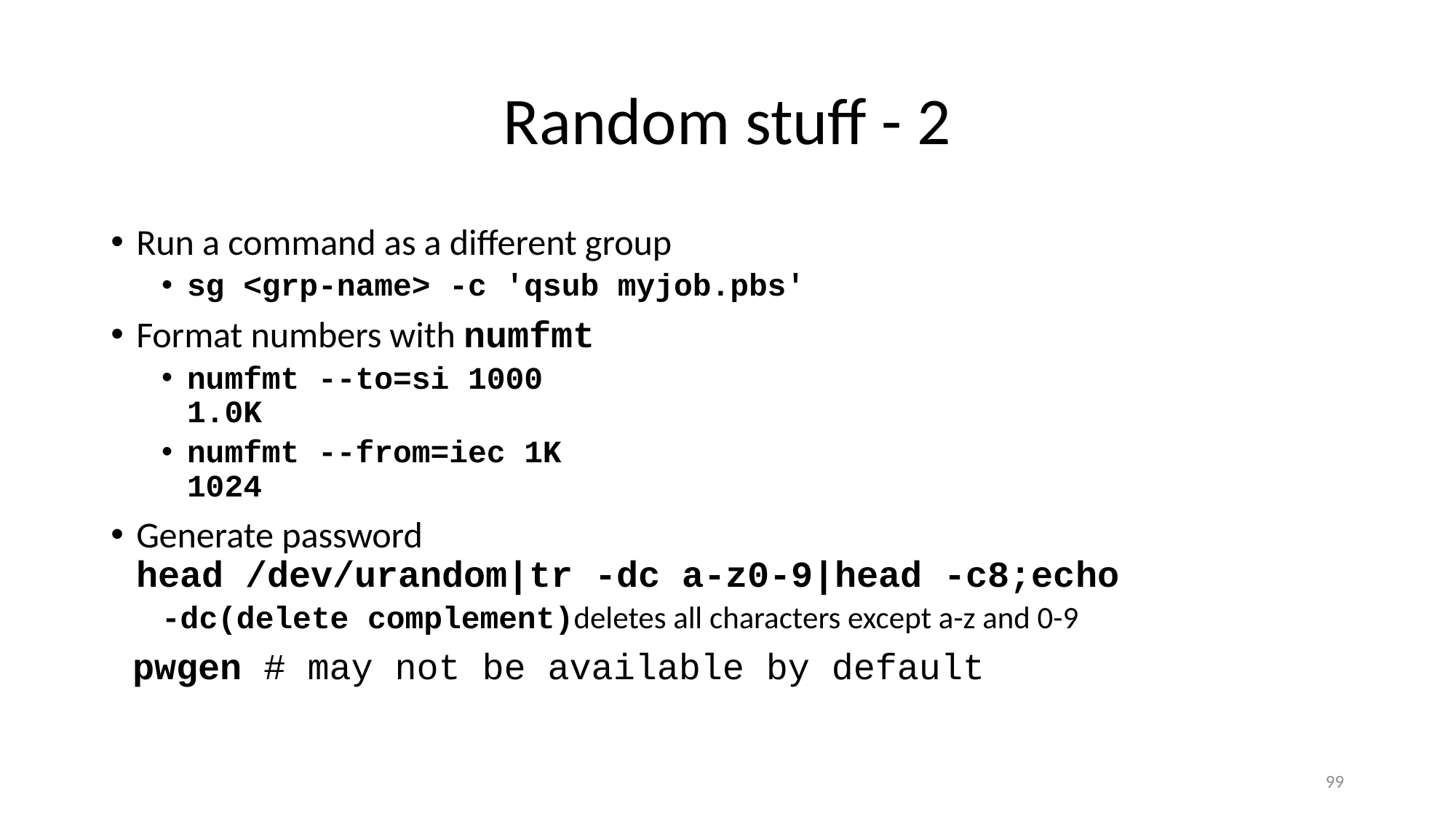

# Random stuff - 2
Run a command as a different group
sg <grp-name> -c 'qsub myjob.pbs'
Format numbers with numfmt
numfmt --to=si 1000
1.0K
numfmt --from=iec 1K
1024
Generate password
head /dev/urandom|tr -dc a-z0-9|head -c8;echo
-dc(delete complement)deletes all characters except a-z and 0-9
 pwgen # may not be available by default

99